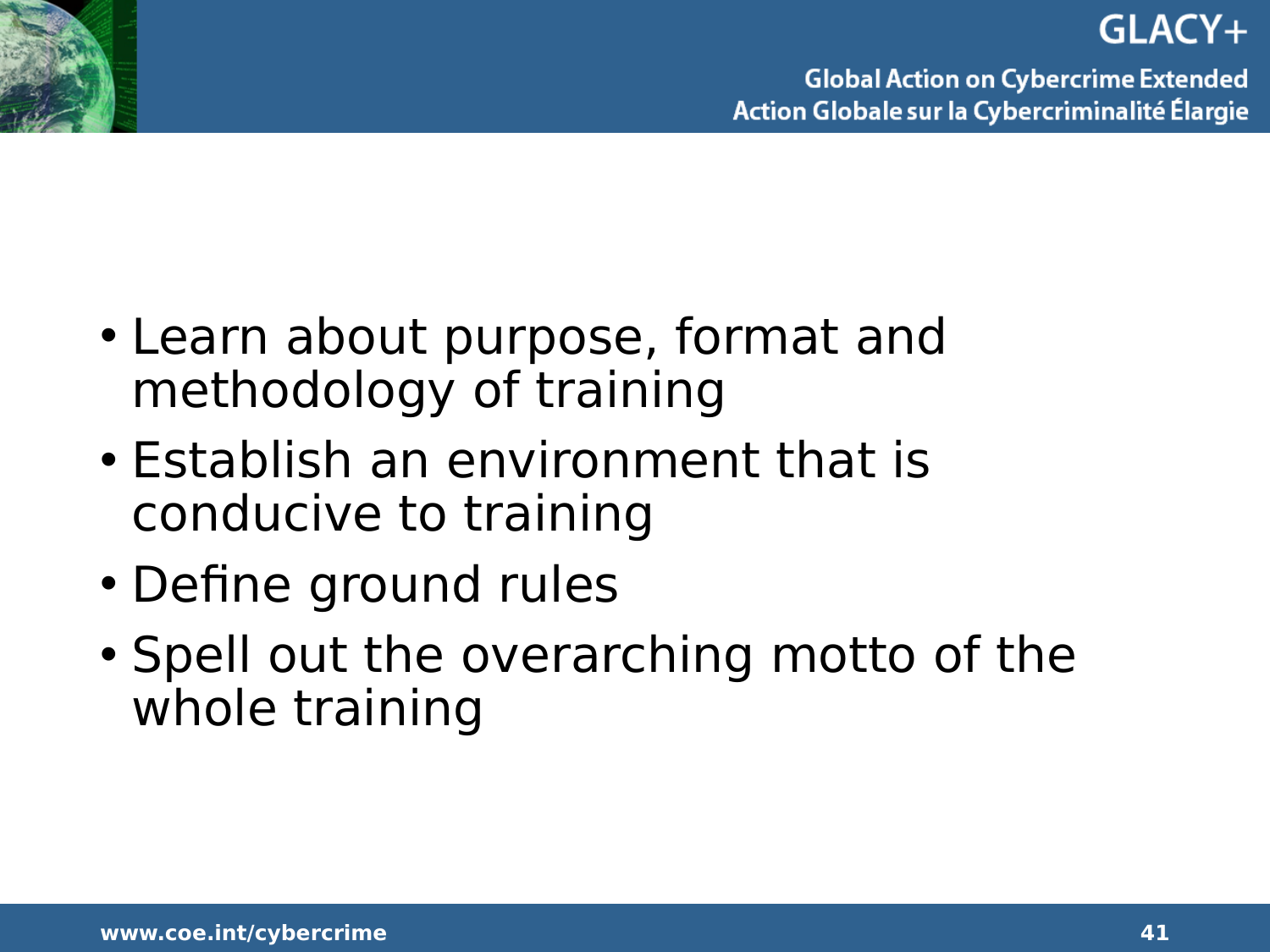

#
Learn about purpose, format and methodology of training
Establish an environment that is conducive to training
Define ground rules
Spell out the overarching motto of the whole training
www.coe.int/cybercrime
41